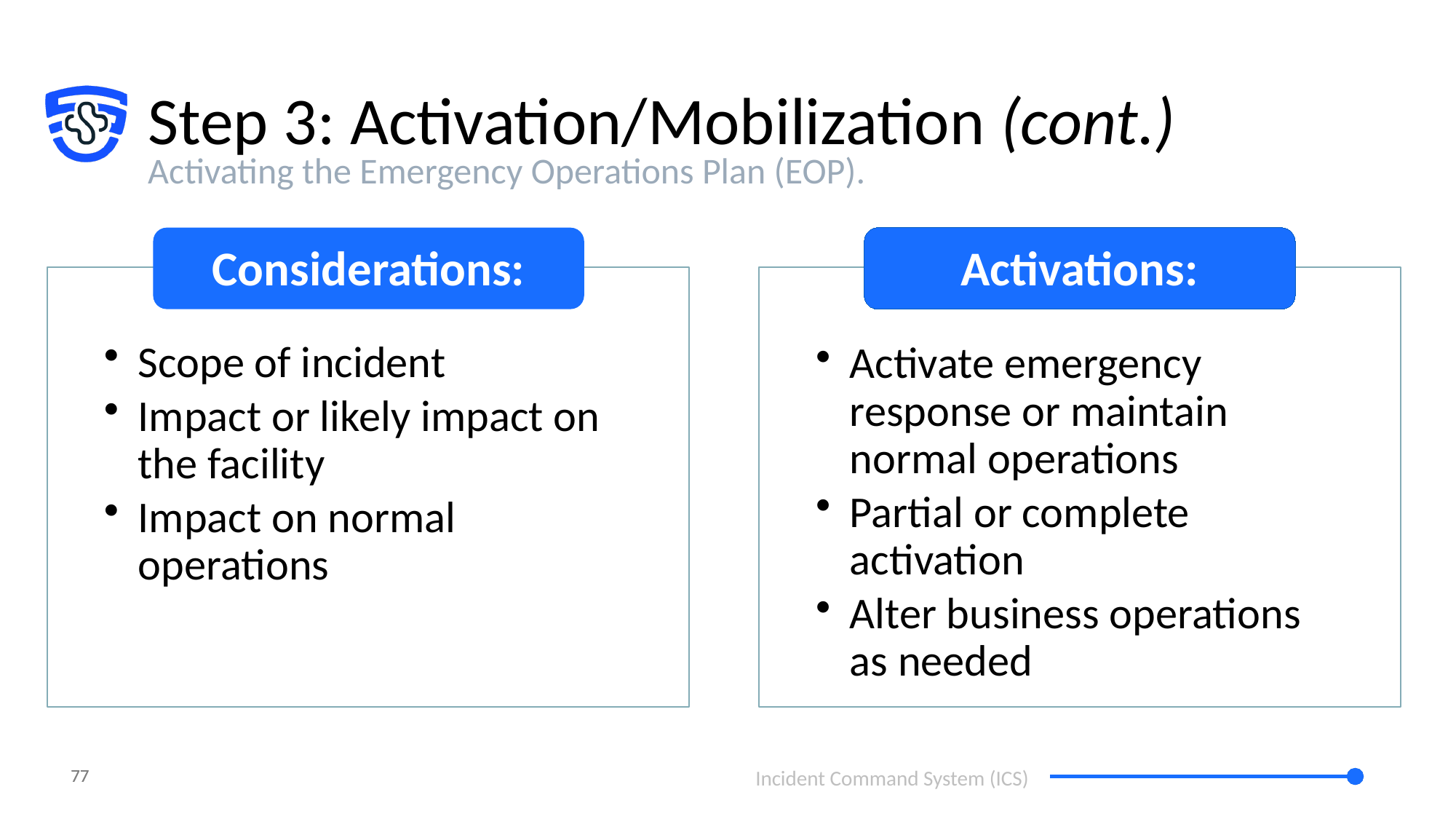

# Step 3: Activation/Mobilization (cont.)
Activating the Emergency Operations Plan (EOP).
Considerations:
Activations:
Scope of incident
Impact or likely impact on the facility
Impact on normal operations

Activate emergency response or maintain normal operations
Partial or complete activation
Alter business operations as needed